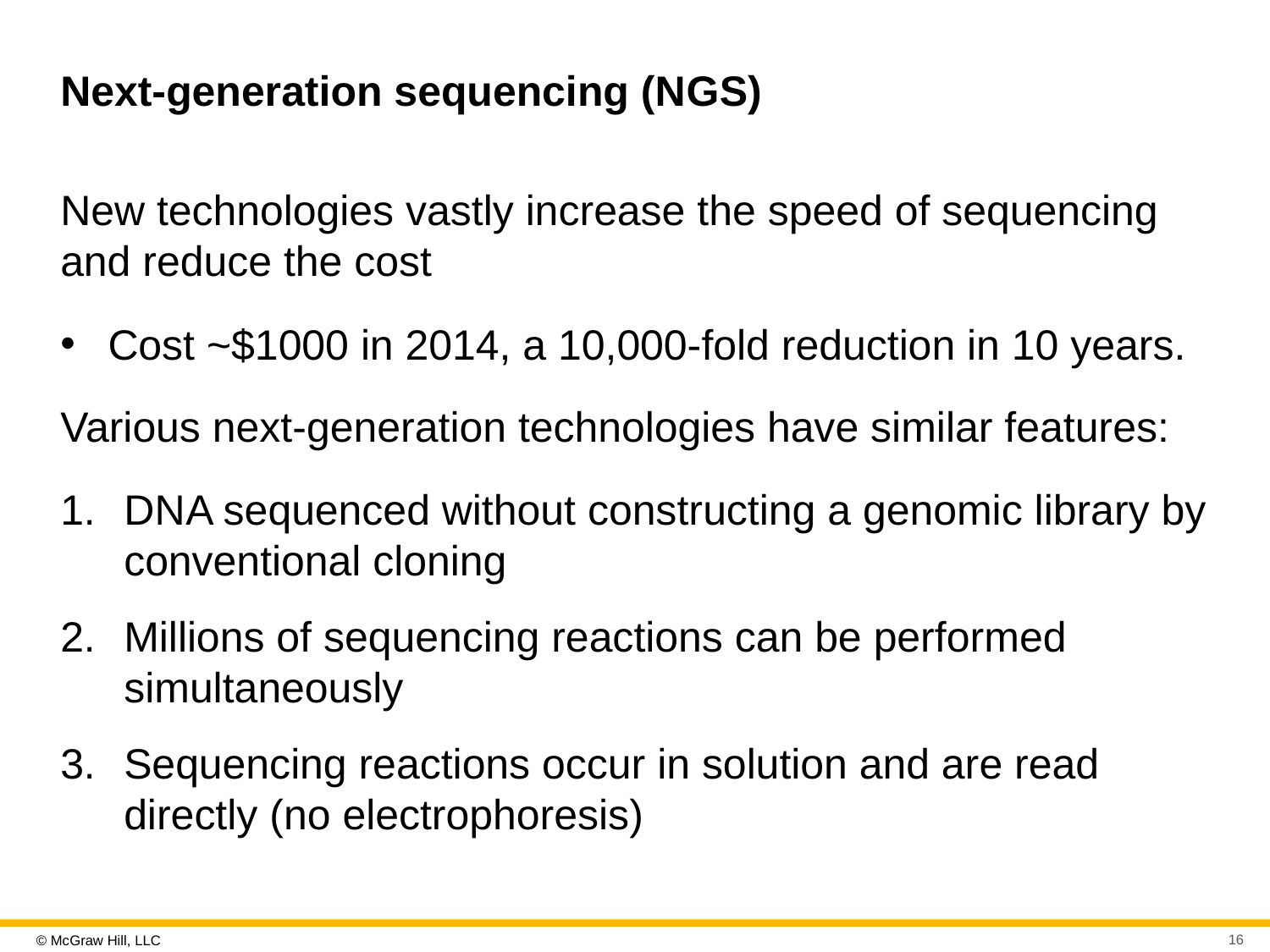

# Next-generation sequencing (N G S)
New technologies vastly increase the speed of sequencing and reduce the cost
Cost ~$1000 in 2014, a 10,000-fold reduction in 10 years.
Various next-generation technologies have similar features:
D N A sequenced without constructing a genomic library by conventional cloning
Millions of sequencing reactions can be performed simultaneously
Sequencing reactions occur in solution and are read directly (no electrophoresis)
16